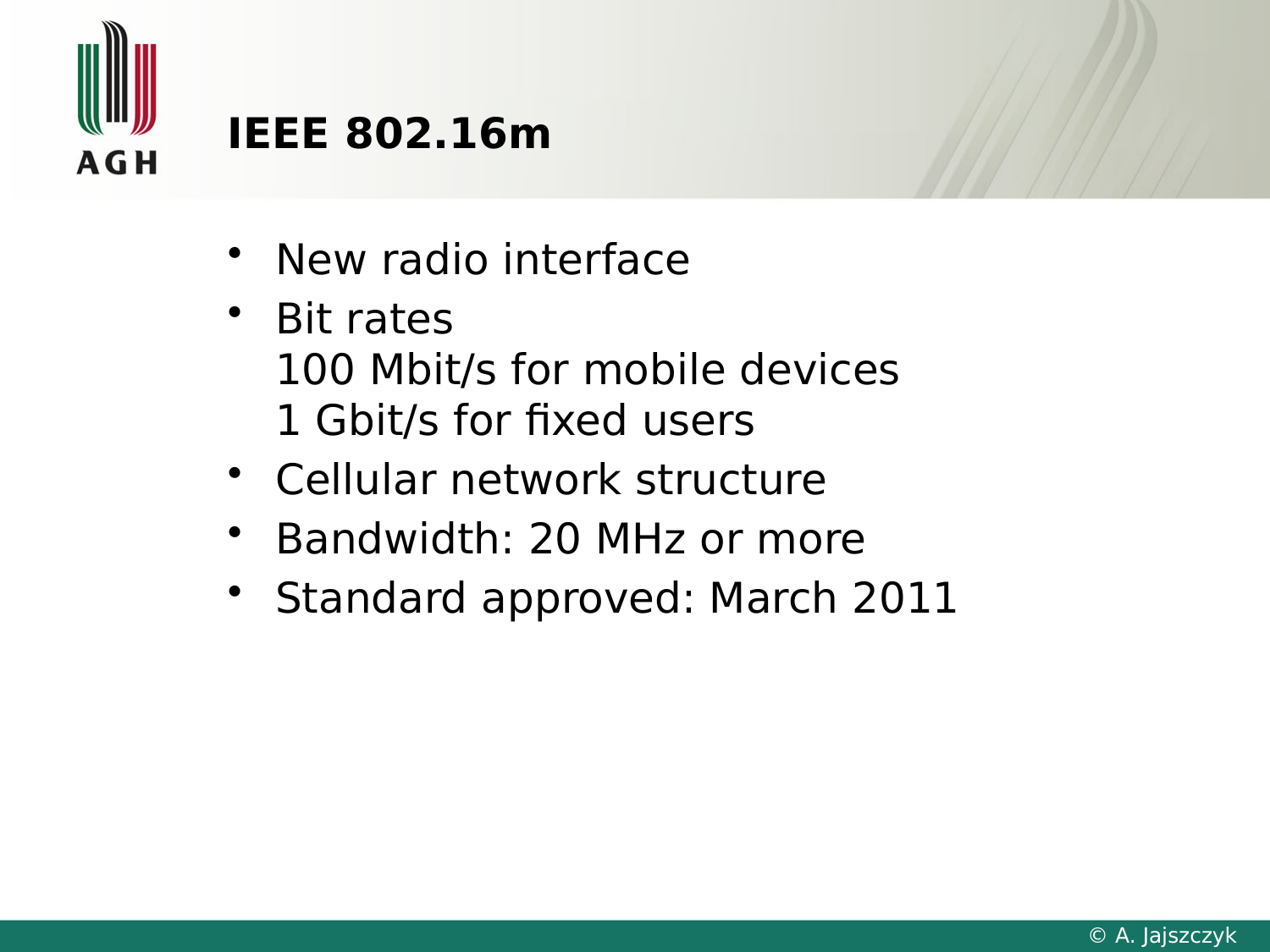

# IEEE 802.16m
New radio interface
Bit rates
100 Mbit/s for mobile devices
1 Gbit/s for fixed users
Cellular network structure
Bandwidth: 20 MHz or more
Standard approved: March 2011